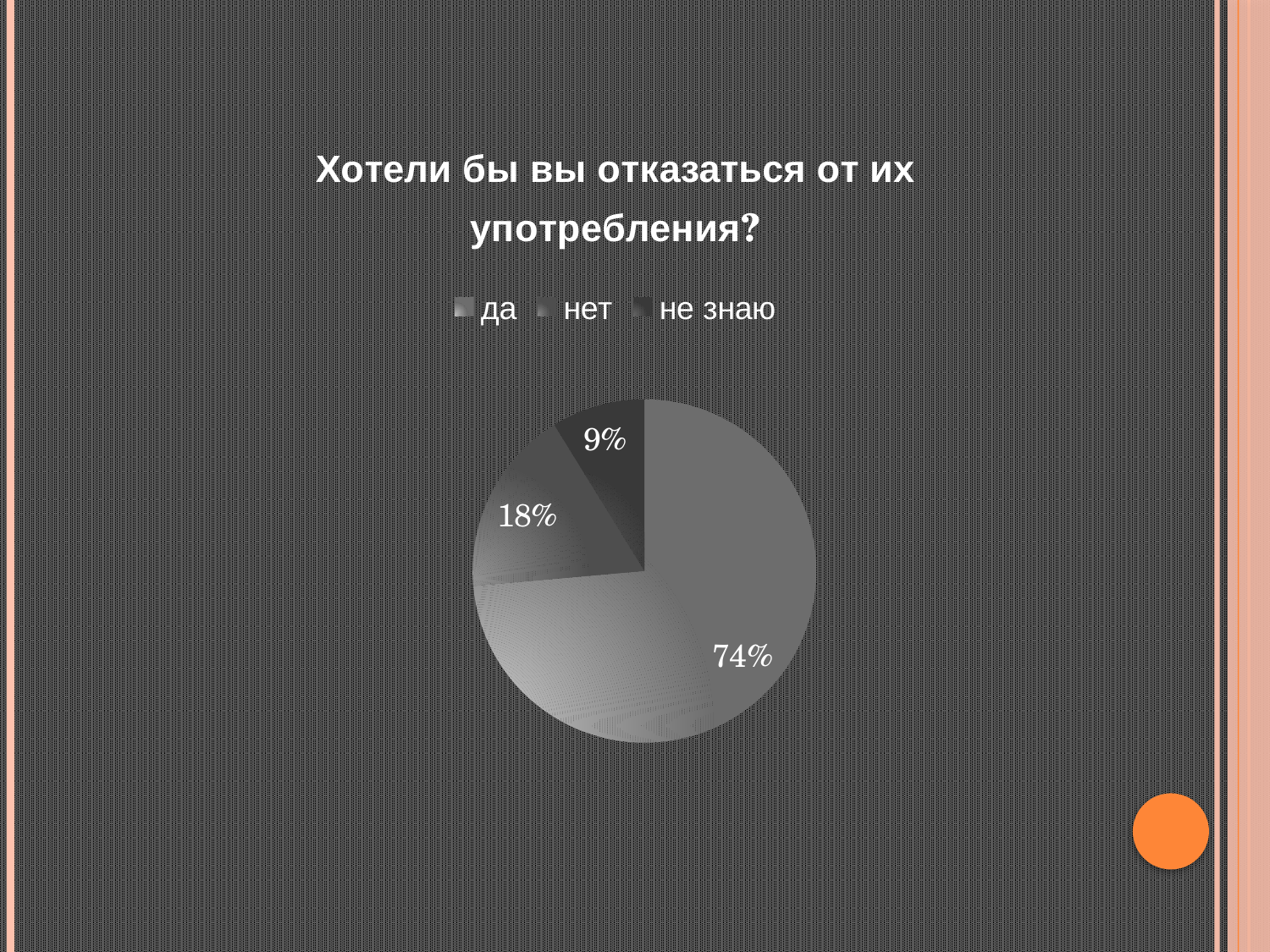

### Chart:

| Category | Хотели бы вы отказаться от их употребления? |
|---|---|
| да | 9.200000000000001 |
| нет | 2.2 |
| не знаю | 1.1 |